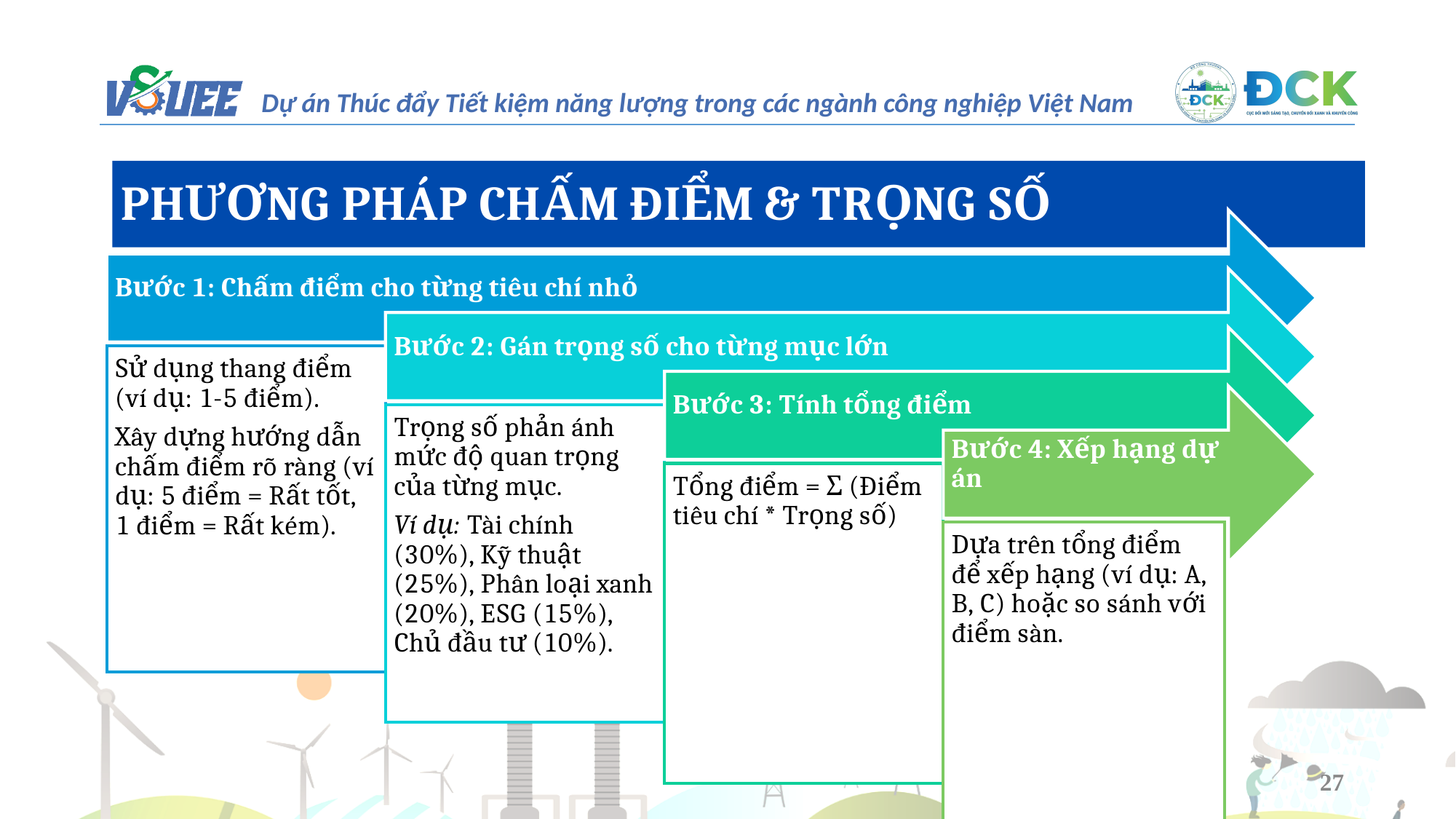

PHƯƠNG PHÁP CHẤM ĐIỂM & TRỌNG SỐ

Bước 1: Chấm điểm cho từng tiêu chí nhỏ

Bước 2: Gán trọng số cho từng mục lớn

Sử dụng thang điểm (ví dụ: 1-5 điểm).
Xây dựng hướng dẫn chấm điểm rõ ràng (ví dụ: 5 điểm = Rất tốt, 1 điểm = Rất kém).

Bước 3: Tính tổng điểm

Trọng số phản ánh mức độ quan trọng của từng mục.
Ví dụ: Tài chính (30%), Kỹ thuật (25%), Phân loại xanh (20%), ESG (15%), Chủ đầu tư (10%).
Bước 4: Xếp hạng dự án

Tổng điểm = Σ (Điểm tiêu chí * Trọng số)

Dựa trên tổng điểm để xếp hạng (ví dụ: A, B, C) hoặc so sánh với điểm sàn.
27